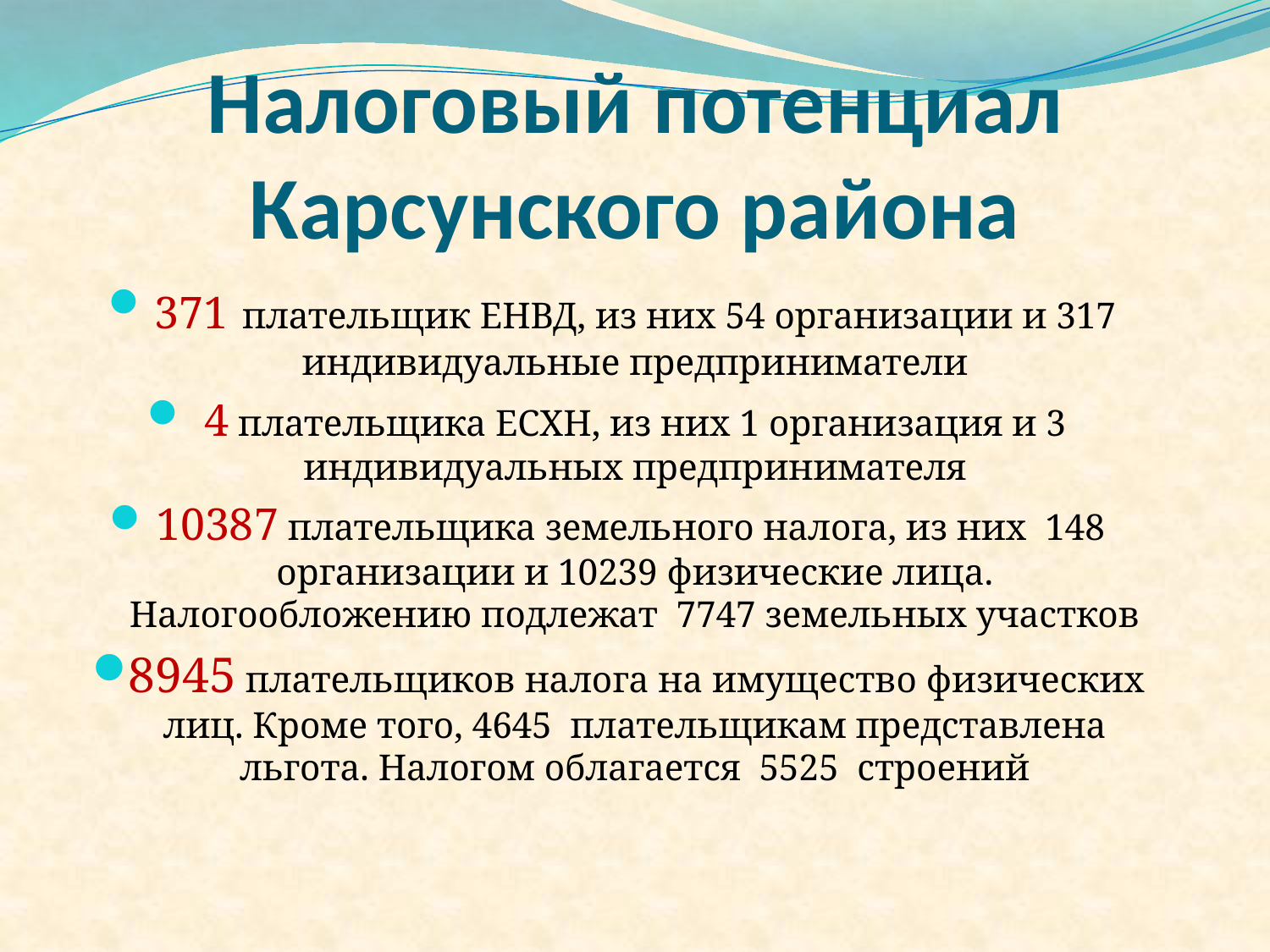

# Налоговый потенциал Карсунского района
371 плательщик ЕНВД, из них 54 организации и 317 индивидуальные предприниматели
4 плательщика ЕСХН, из них 1 организация и 3 индивидуальных предпринимателя
10387 плательщика земельного налога, из них  148  организации и 10239 физические лица. Налогообложению подлежат  7747 земельных участков
8945 плательщиков налога на имущество физических лиц. Кроме того, 4645  плательщикам представлена льгота. Налогом облагается  5525  строений